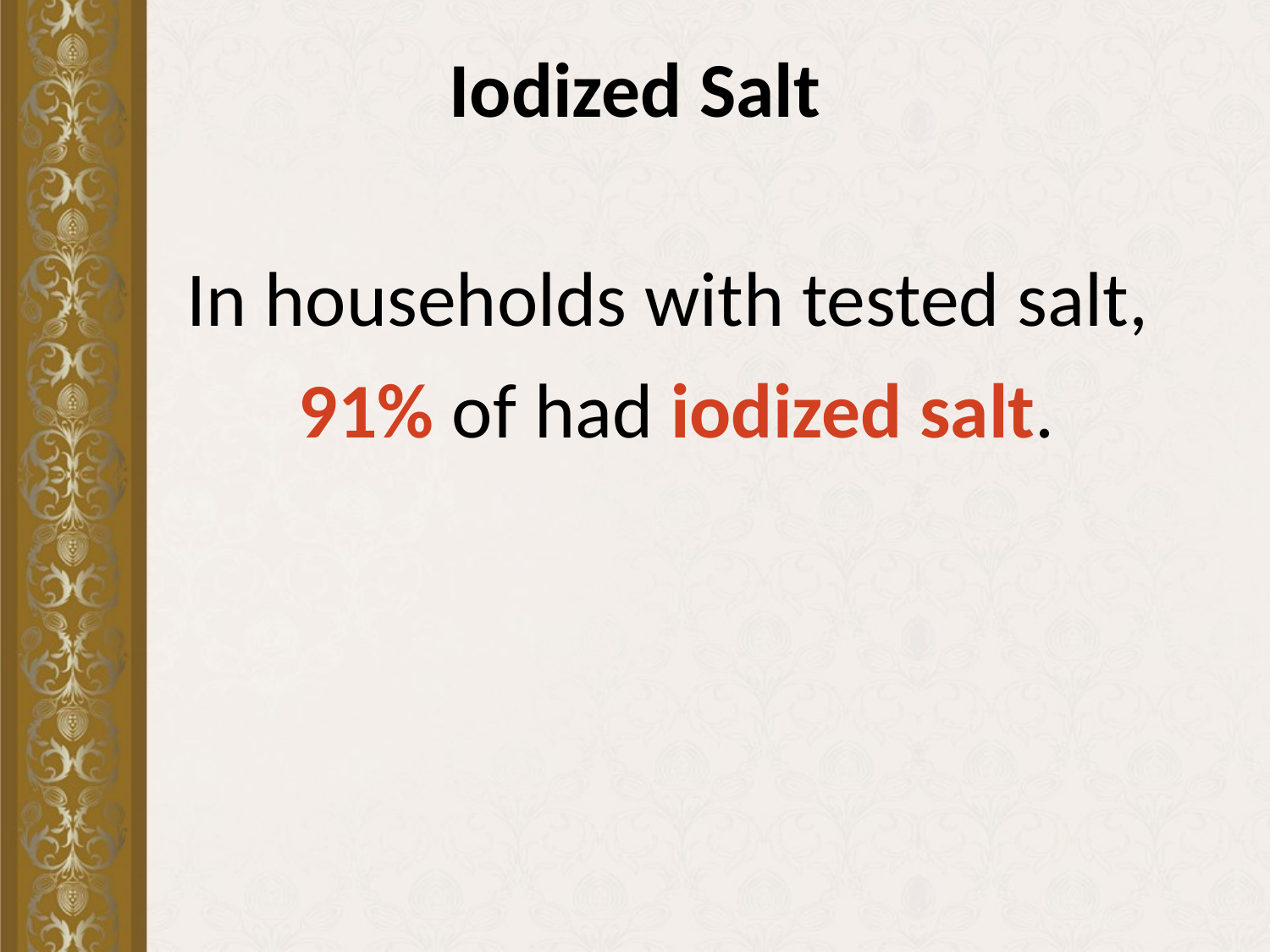

# Iodized Salt
In households with tested salt,
91% of had iodized salt.